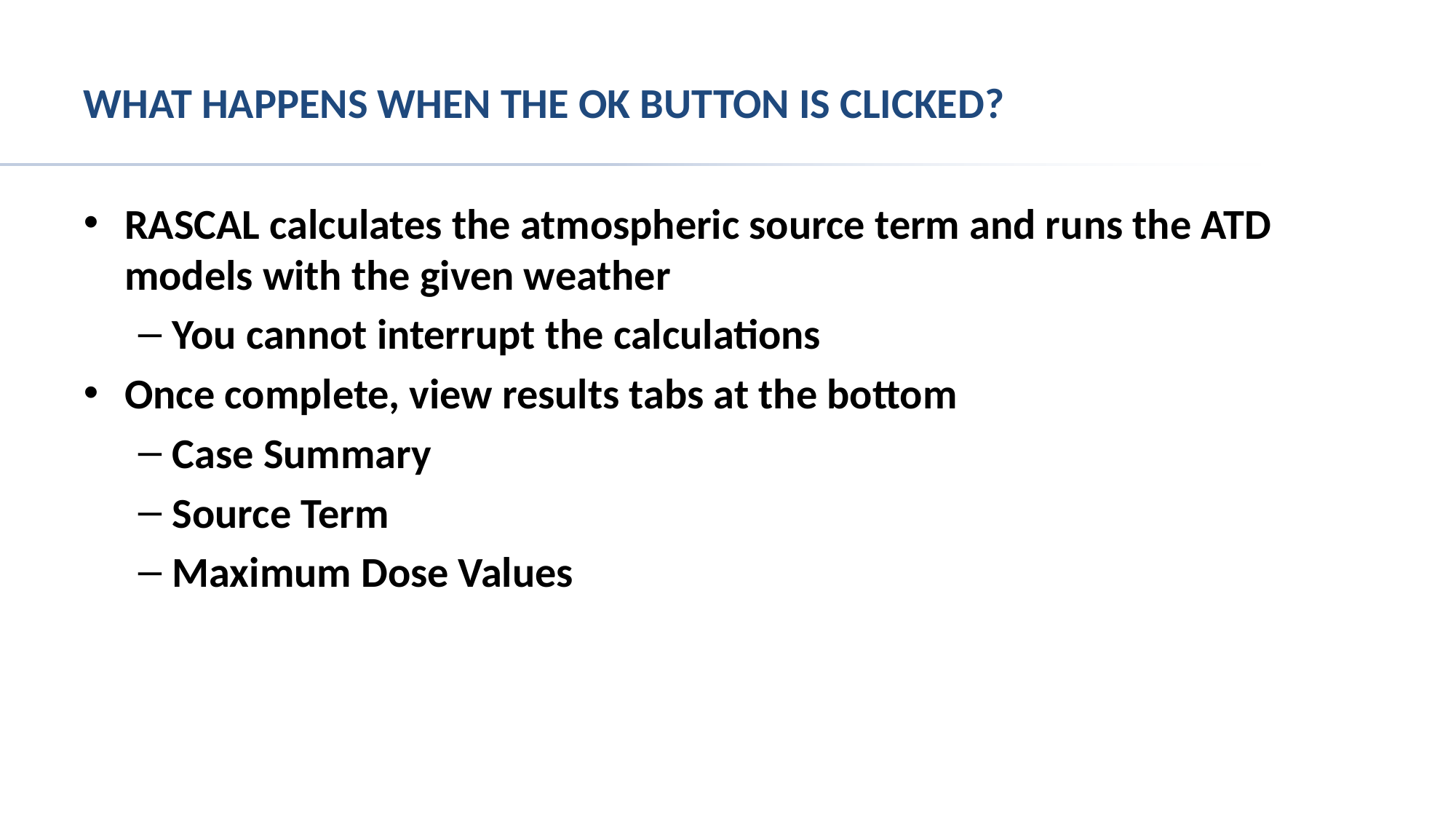

# What happens when the OK button is clicked?
RASCAL calculates the atmospheric source term and runs the ATD models with the given weather
You cannot interrupt the calculations
Once complete, view results tabs at the bottom
Case Summary
Source Term
Maximum Dose Values